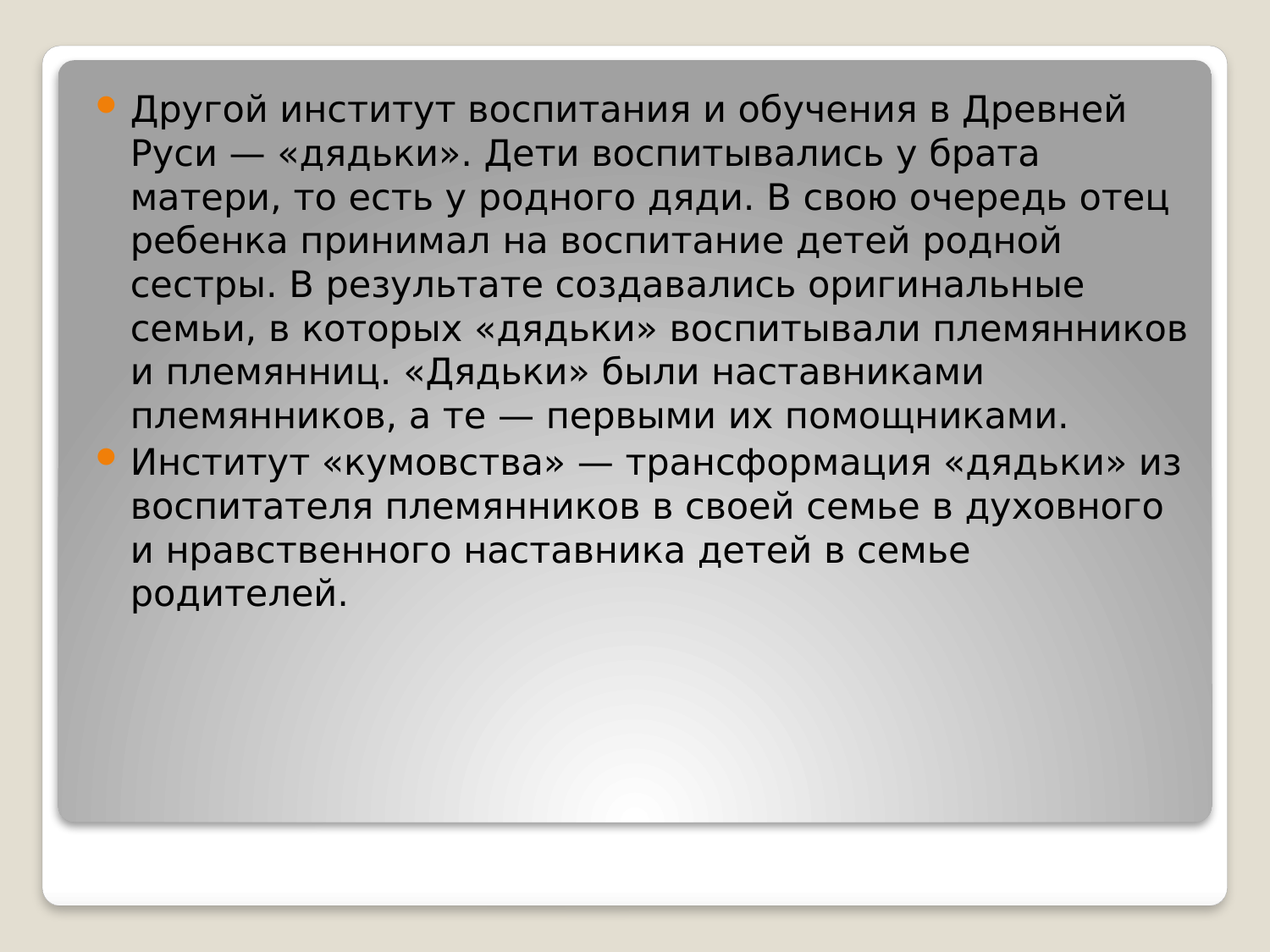

Другой институт воспитания и обучения в Древней Руси — «дядьки». Дети воспитывались у брата матери, то есть у родного дяди. В свою очередь отец ребенка принимал на воспитание детей родной сестры. В результате создавались оригинальные семьи, в которых «дядьки» воспитывали племянников и племянниц. «Дядьки» были наставниками племянников, а те — первыми их помощниками.
Институт «кумовства» — трансформация «дядьки» из воспитателя племянников в своей семье в духовного и нравственного наставника детей в семье родителей.